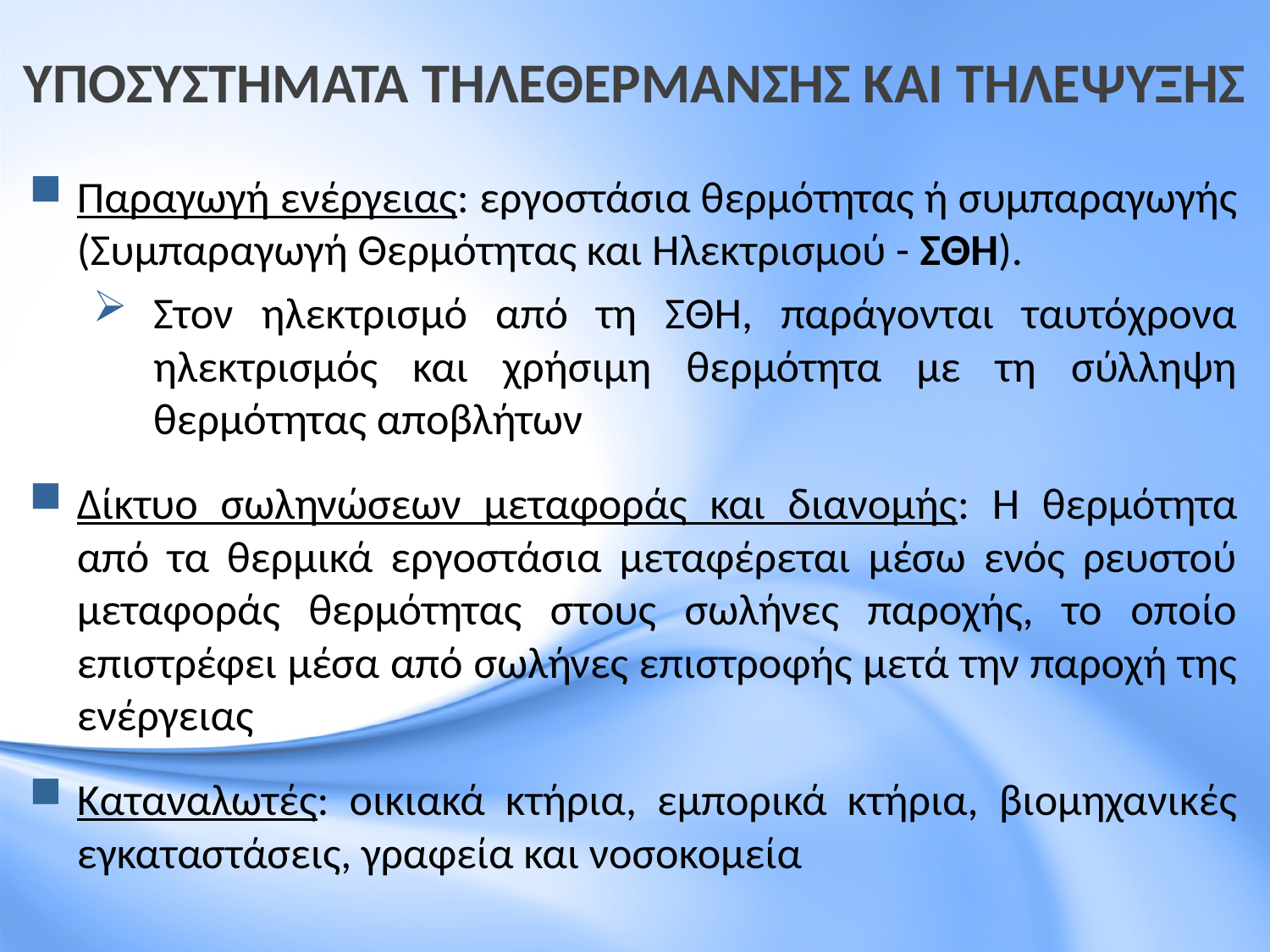

# ΥΠΟΣΥΣΤΗΜΑΤΑ ΤΗΛΕΘΕΡΜΑΝΣΗΣ ΚΑΙ ΤΗΛΕΨΥΞΗΣ
Παραγωγή ενέργειας: εργοστάσια θερμότητας ή συμπαραγωγής (Συμπαραγωγή Θερμότητας και Ηλεκτρισμού - ΣΘΗ).
Στον ηλεκτρισμό από τη ΣΘΗ, παράγονται ταυτόχρονα ηλεκτρισμός και χρήσιμη θερμότητα με τη σύλληψη θερμότητας αποβλήτων
Δίκτυο σωληνώσεων μεταφοράς και διανομής: Η θερμότητα από τα θερμικά εργοστάσια μεταφέρεται μέσω ενός ρευστού μεταφοράς θερμότητας στους σωλήνες παροχής, το οποίο επιστρέφει μέσα από σωλήνες επιστροφής μετά την παροχή της ενέργειας
Καταναλωτές: οικιακά κτήρια, εμπορικά κτήρια, βιομηχανικές εγκαταστάσεις, γραφεία και νοσοκομεία